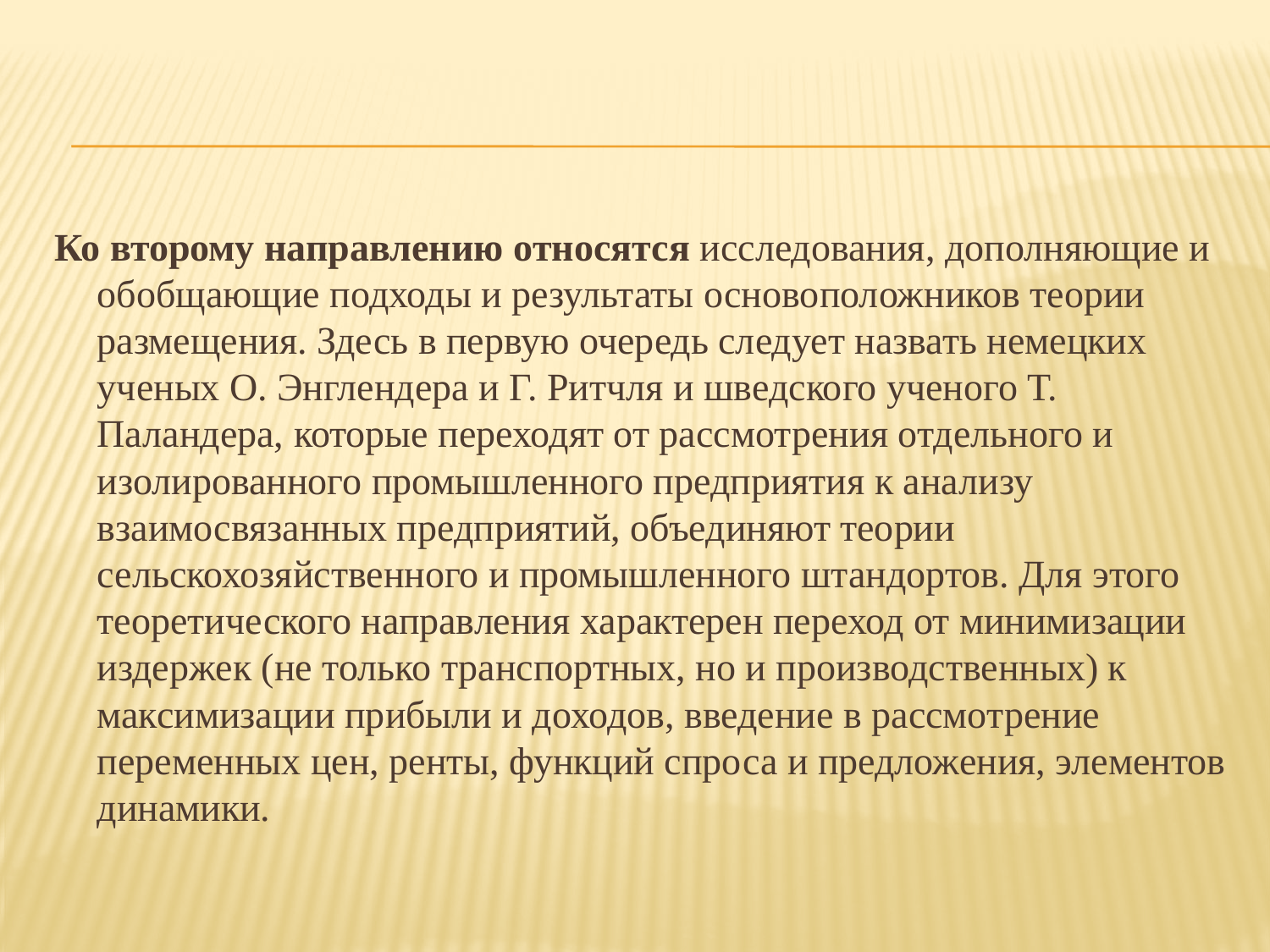

Ко второму направлению относятся исследования, дополняющие и обобщающие подходы и результаты основоположников теории размещения. Здесь в первую очередь следует назвать немецких ученых О. Энглендера и Г. Ритчля и шведского ученого Т. Паландера, которые переходят от рассмотрения отдельного и изолированного промышленного предприятия к анализу взаимосвязанных предприятий, объединяют теории сельскохозяйственного и промышленного штандортов. Для этого теорети­ческого направления характерен переход от минимизации издержек (не только транспортных, но и производственных) к максимизации прибыли и доходов, введение в рассмотрение переменных цен, ренты, функций спроса и предложения, элементов динамики.